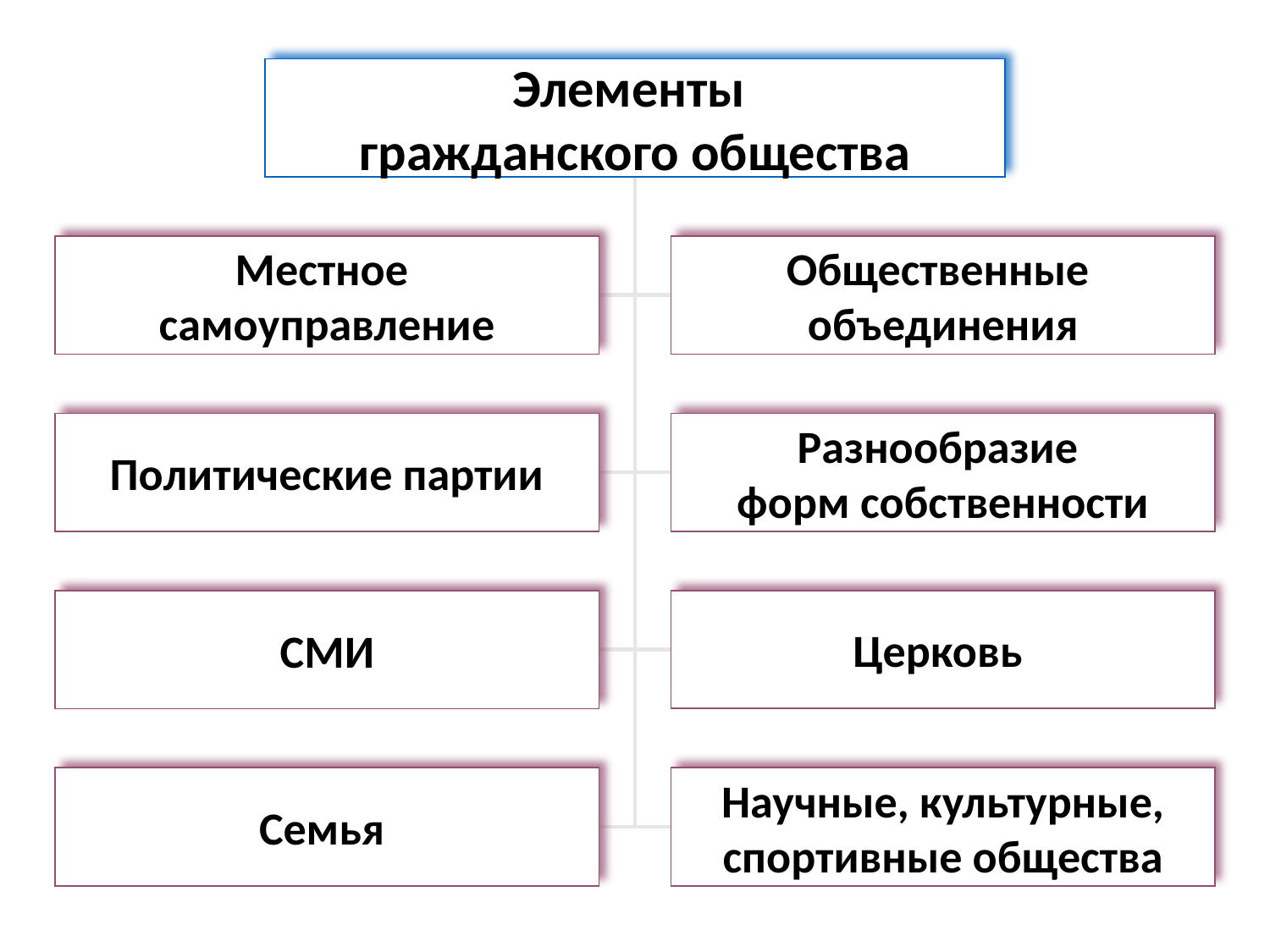

Элементы
гражданского общества
Местное
самоуправление
Общественные
объединения
Политические партии
Разнообразие
форм собственности
СМИ
Церковь
Семья
Научные, культурные,
спортивные общества